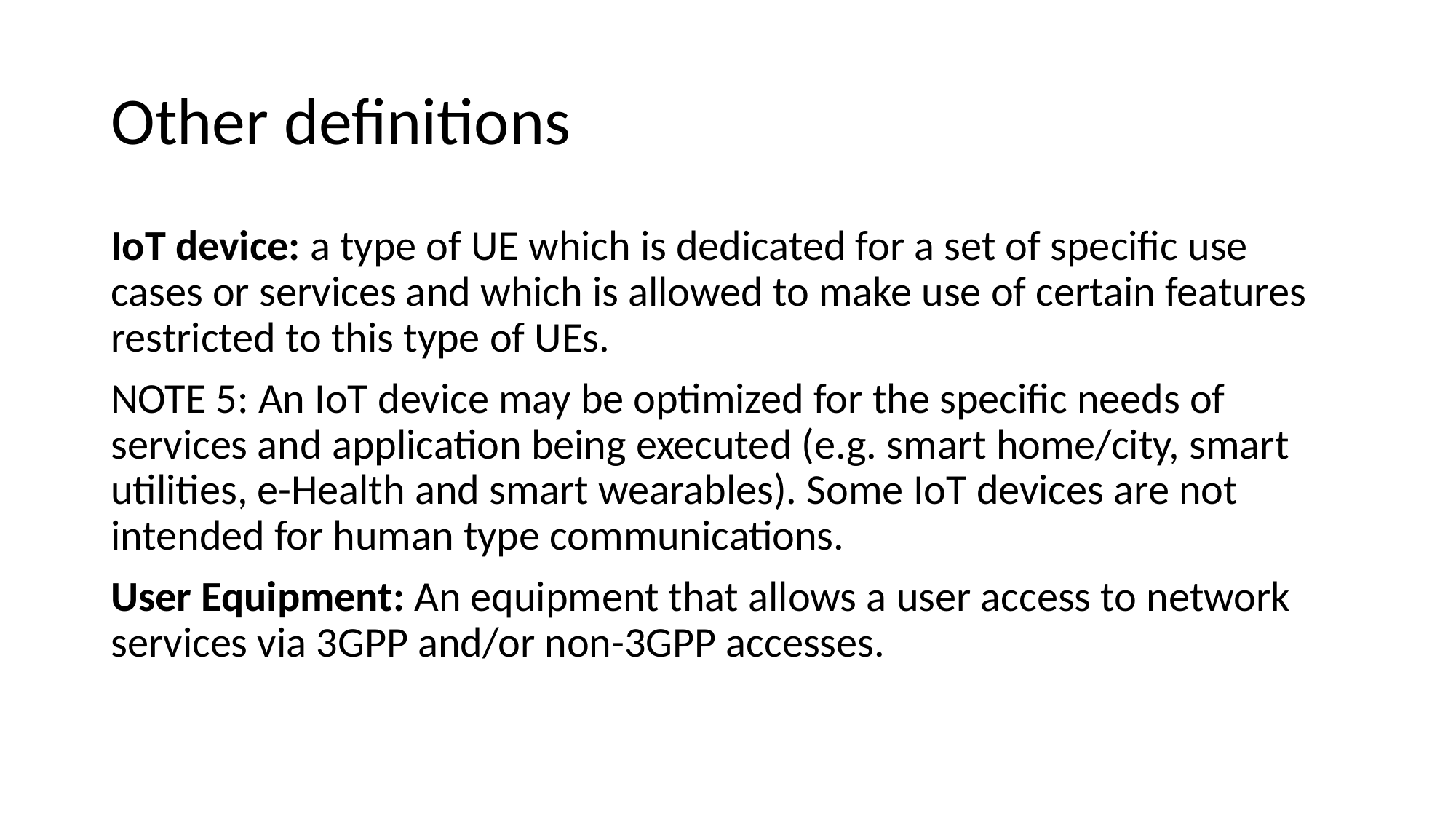

# Other definitions
IoT device: a type of UE which is dedicated for a set of specific use cases or services and which is allowed to make use of certain features restricted to this type of UEs.
NOTE 5: An IoT device may be optimized for the specific needs of services and application being executed (e.g. smart home/city, smart utilities, e-Health and smart wearables). Some IoT devices are not intended for human type communications.
User Equipment: An equipment that allows a user access to network services via 3GPP and/or non-3GPP accesses.